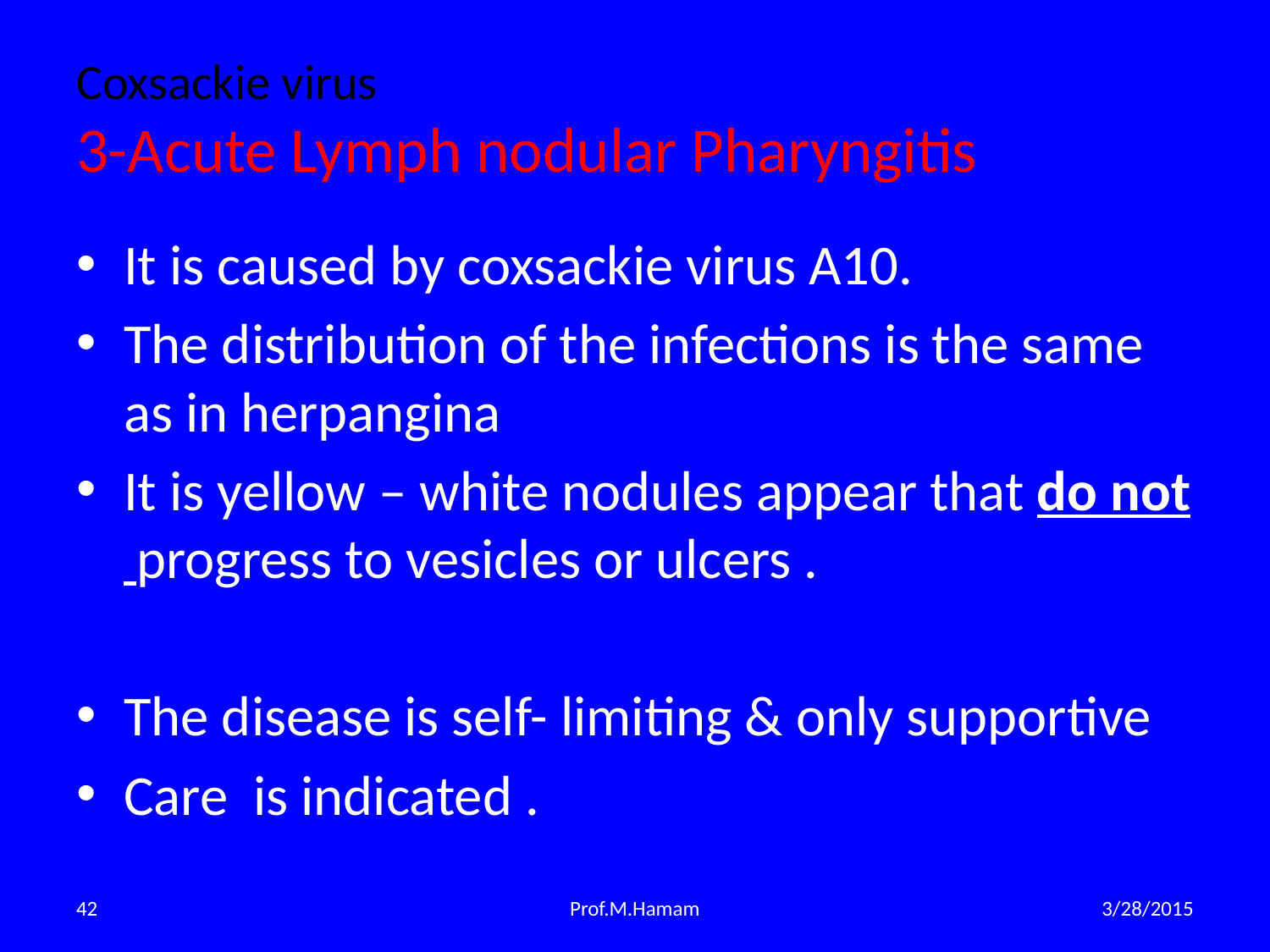

# Coxsackie virus 3-Acute Lymph nodular Pharyngitis
It is caused by coxsackie virus A10.
The distribution of the infections is the same as in herpangina
It is yellow – white nodules appear that do not  progress to vesicles or ulcers .

The disease is self- limiting & only supportive
Care  is indicated .
42
Prof.M.Hamam
3/28/2015